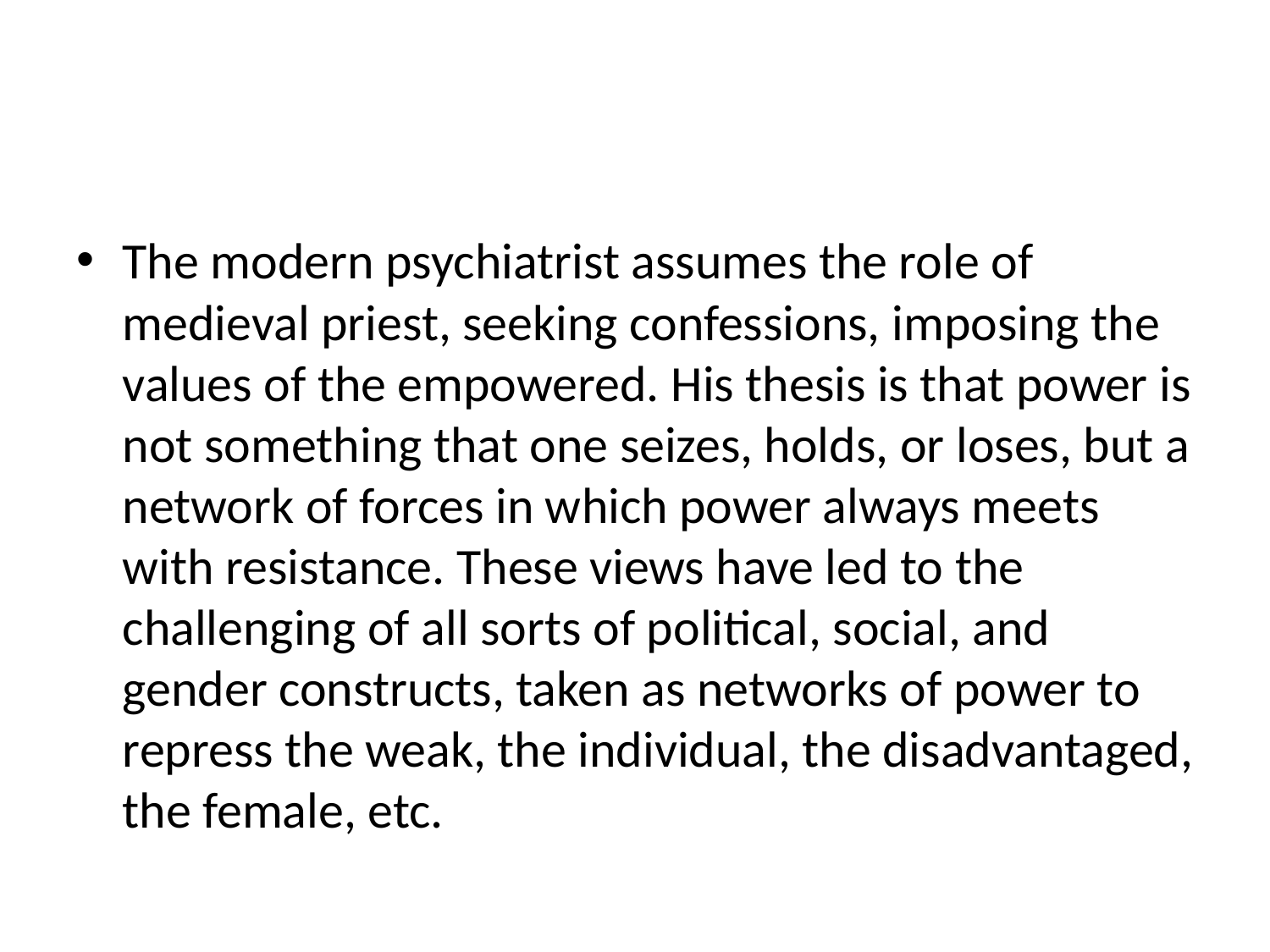

#
The modern psychiatrist assumes the role of medieval priest, seeking confessions, imposing the values of the empowered. His thesis is that power is not something that one seizes, holds, or loses, but a network of forces in which power always meets with resistance. These views have led to the challenging of all sorts of political, social, and gender constructs, taken as networks of power to repress the weak, the individual, the disadvantaged, the female, etc.